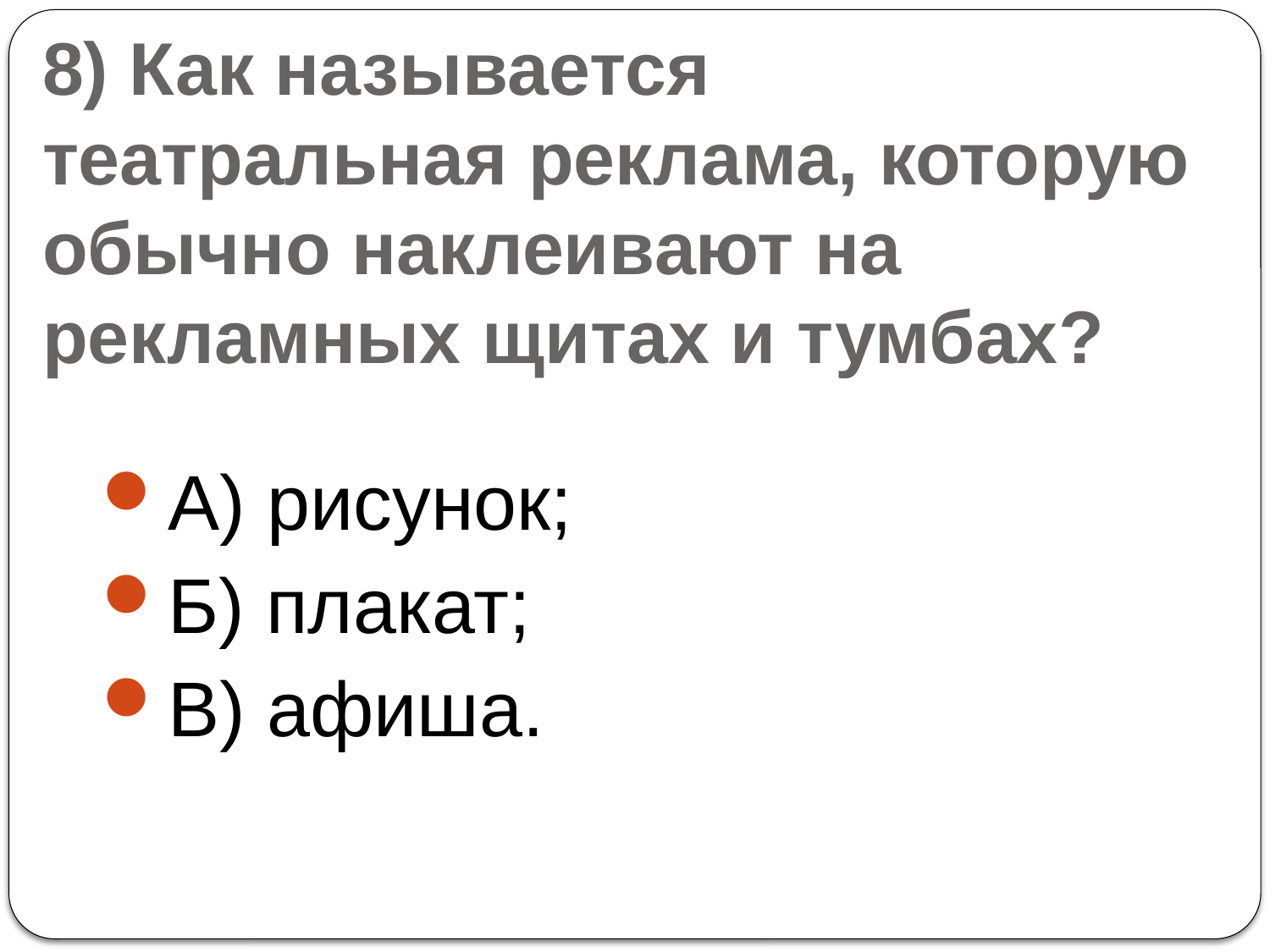

# 8) Как называется театральная реклама, которую обычно наклеивают на рекламных щитах и тумбах?
А) рисунок;
Б) плакат;
В) афиша.